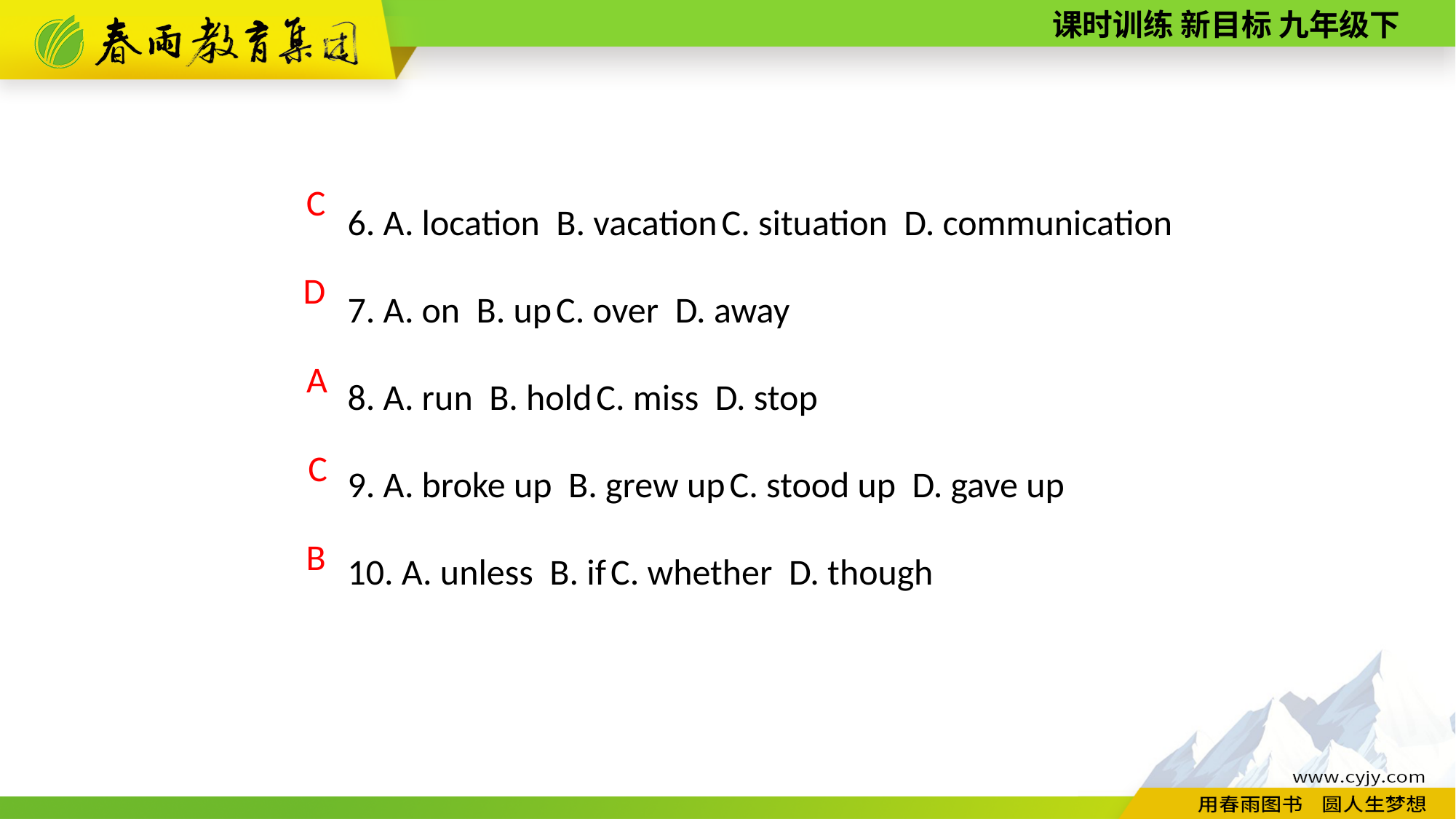

6. A. location  B. vacation C. situation  D. communication
7. A. on  B. up C. over  D. away
8. A. run  B. hold C. miss  D. stop
9. A. broke up  B. grew up C. stood up  D. gave up
10. A. unless  B. if C. whether  D. though
C
D
A
C
B